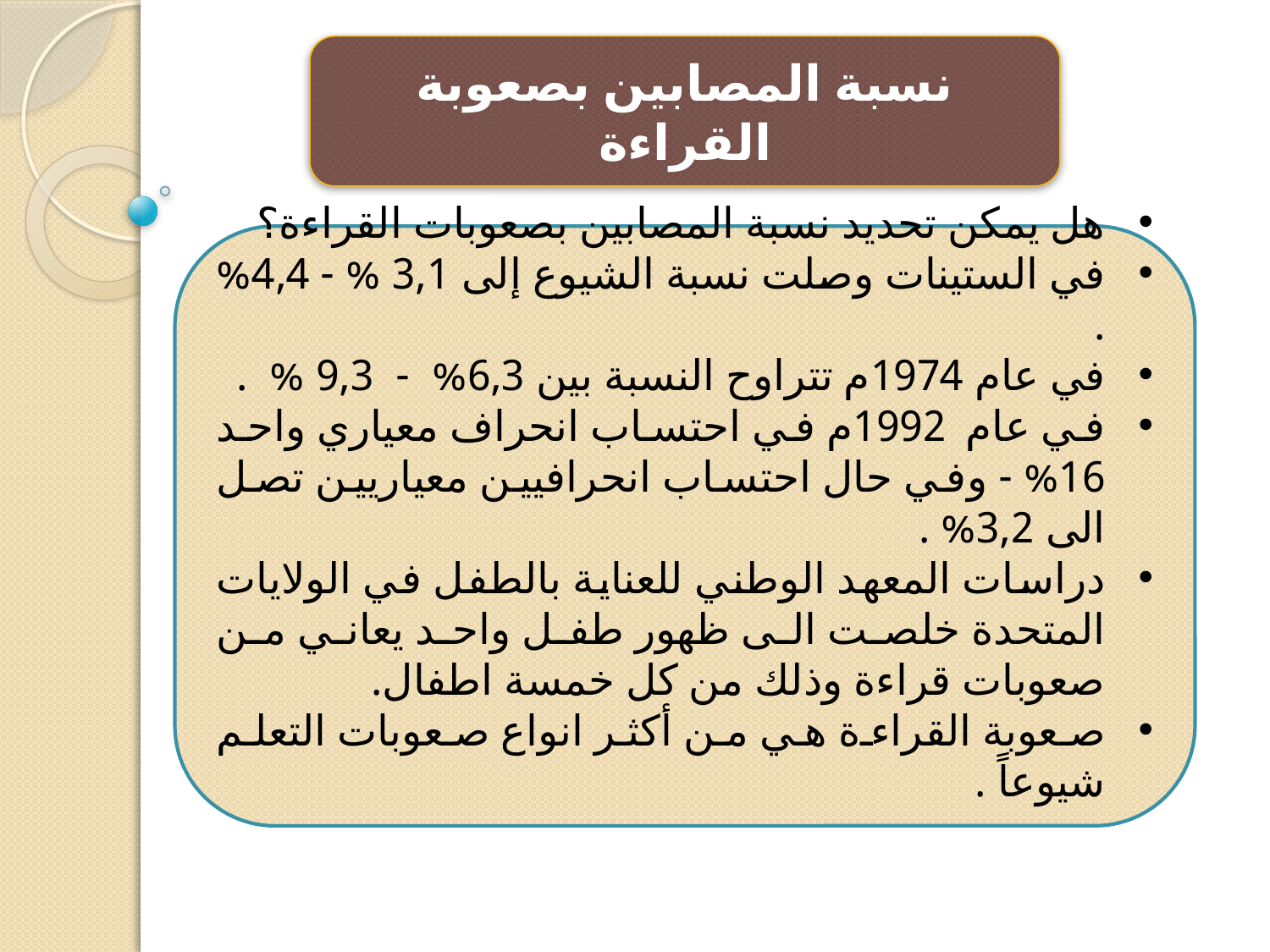

نسبة المصابين بصعوبة القراءة
هل يمكن تحديد نسبة المصابين بصعوبات القراءة؟
في الستينات وصلت نسبة الشيوع إلى 3,1 % - 4,4% .
في عام 1974م تتراوح النسبة بين 6,3%  -  9,3 %  .
في عام 1992م في احتساب انحراف معياري واحد 16% - وفي حال احتساب انحرافيين معياريين تصل الى 3,2% .
دراسات المعهد الوطني للعناية بالطفل في الولايات المتحدة خلصت الى ظهور طفل واحد يعاني من صعوبات قراءة وذلك من كل خمسة اطفال.
صعوبة القراءة هي من أكثر انواع صعوبات التعلم شيوعاً .